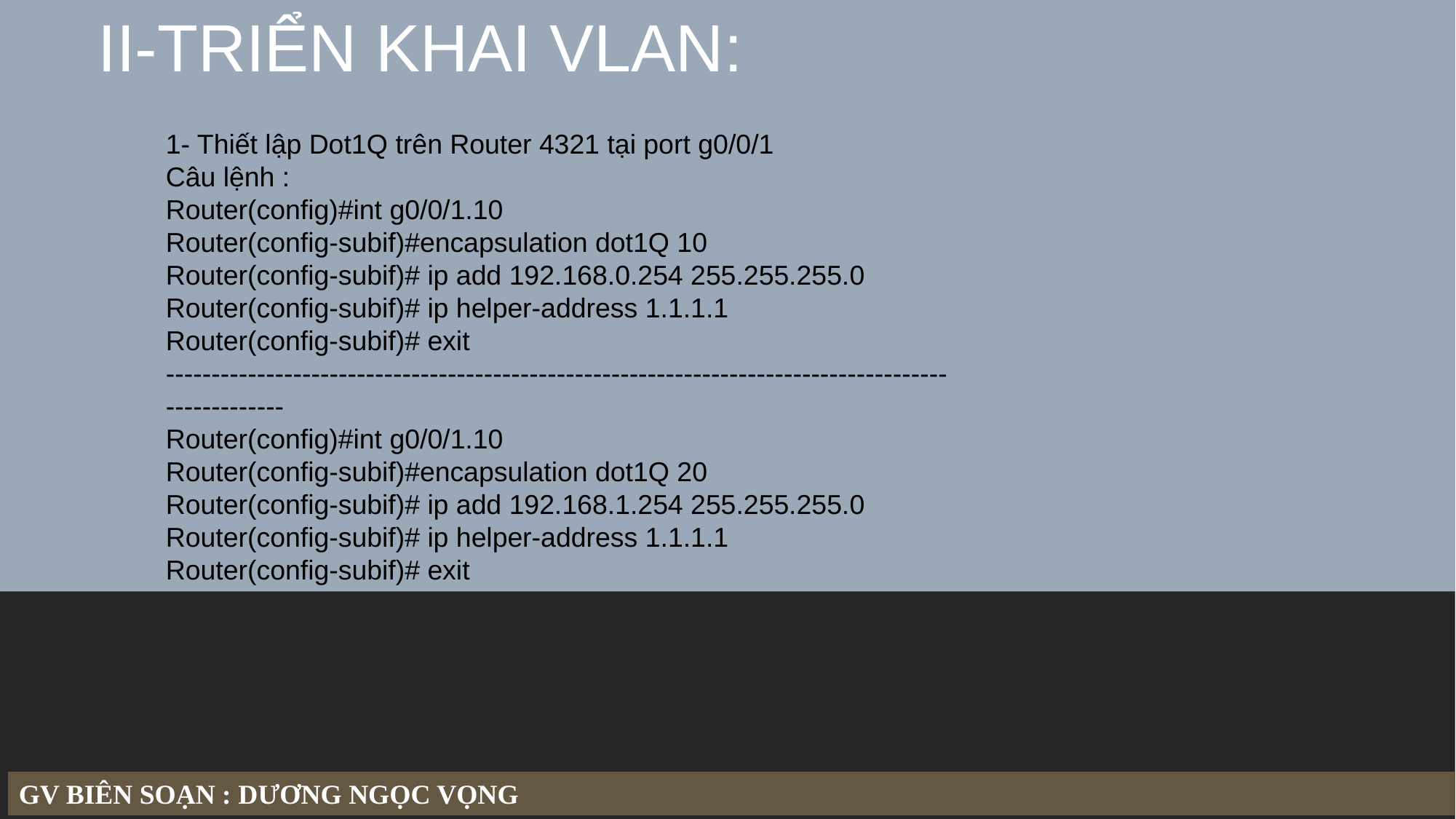

II-TRIỂN KHAI VLAN:

1- Thiết lập Dot1Q trên Router 4321 tại port g0/0/1
Câu lệnh :
Router(config)#int g0/0/1.10
Router(config-subif)#encapsulation dot1Q 10
Router(config-subif)# ip add 192.168.0.254 255.255.255.0
Router(config-subif)# ip helper-address 1.1.1.1
Router(config-subif)# exit
---------------------------------------------------------------------------------------------------
Router(config)#int g0/0/1.10
Router(config-subif)#encapsulation dot1Q 20
Router(config-subif)# ip add 192.168.1.254 255.255.255.0
Router(config-subif)# ip helper-address 1.1.1.1
Router(config-subif)# exit

GV BIÊN SOẠN : DƯƠNG NGỌC VỌNG